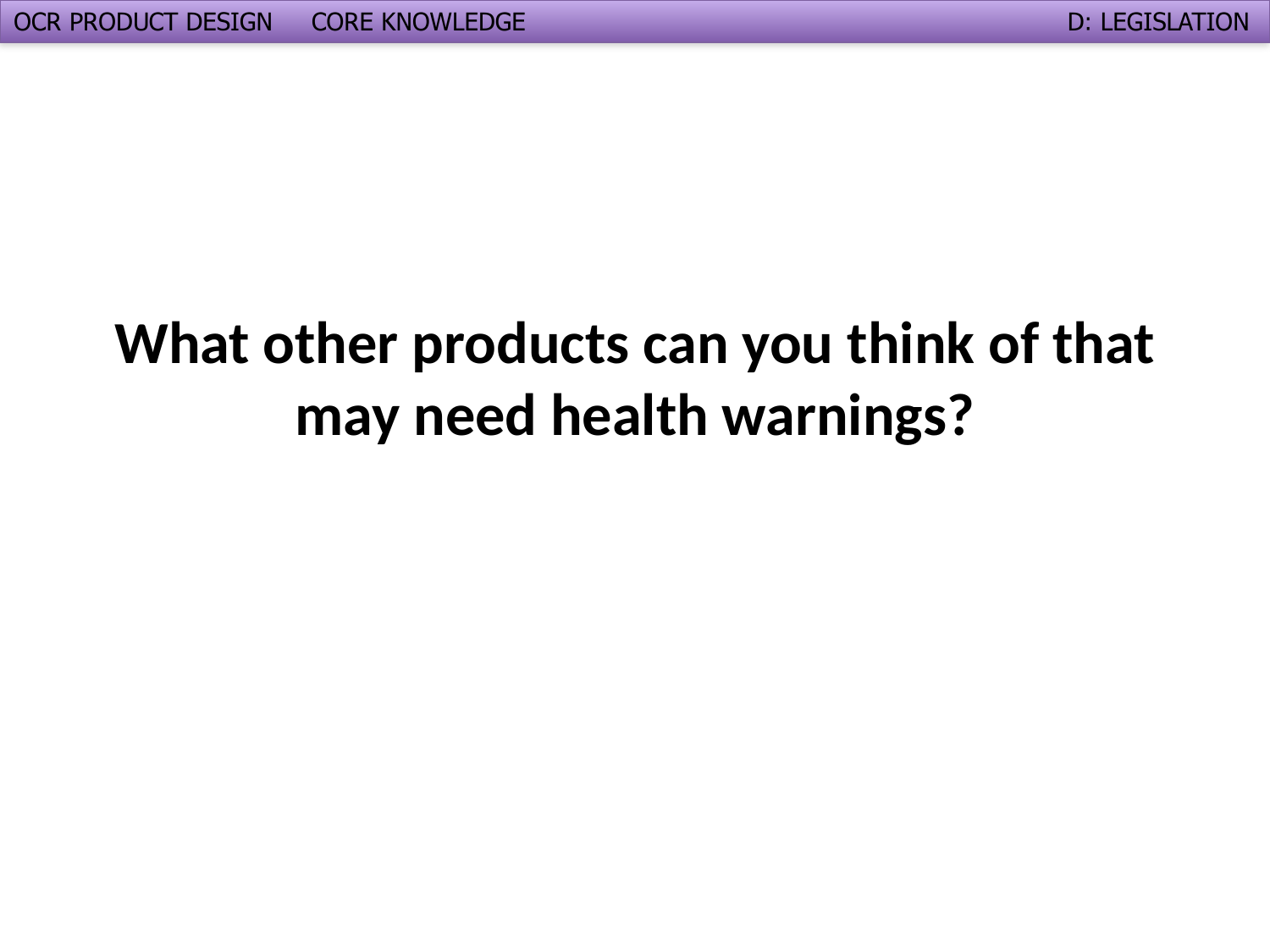

# What other products can you think of that may need health warnings?